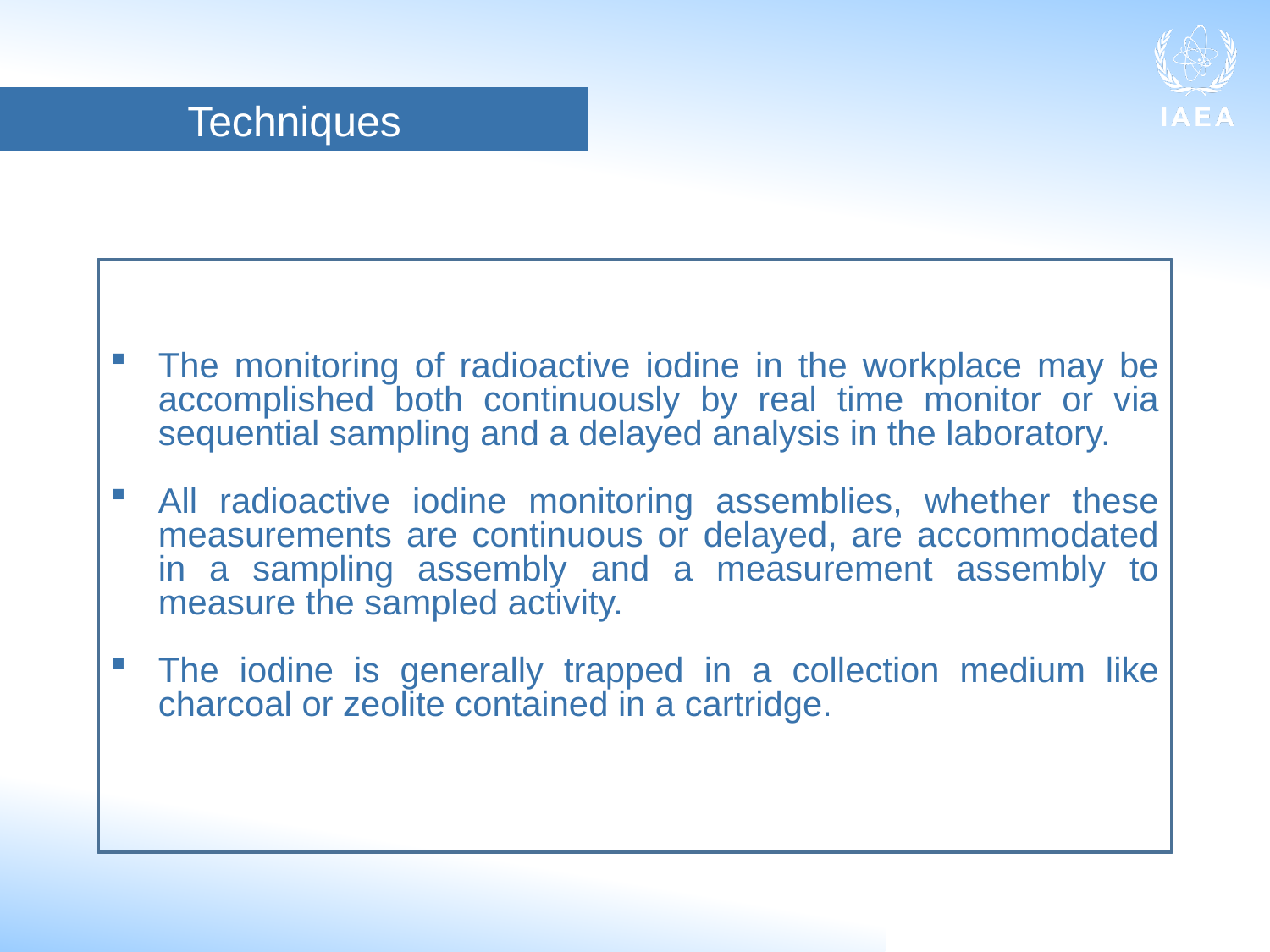

Techniques
The monitoring of radioactive iodine in the workplace may be accomplished both continuously by real time monitor or via sequential sampling and a delayed analysis in the laboratory.

All radioactive iodine monitoring assemblies, whether these measurements are continuous or delayed, are accommodated in a sampling assembly and a measurement assembly to measure the sampled activity.

The iodine is generally trapped in a collection medium like charcoal or zeolite contained in a cartridge.